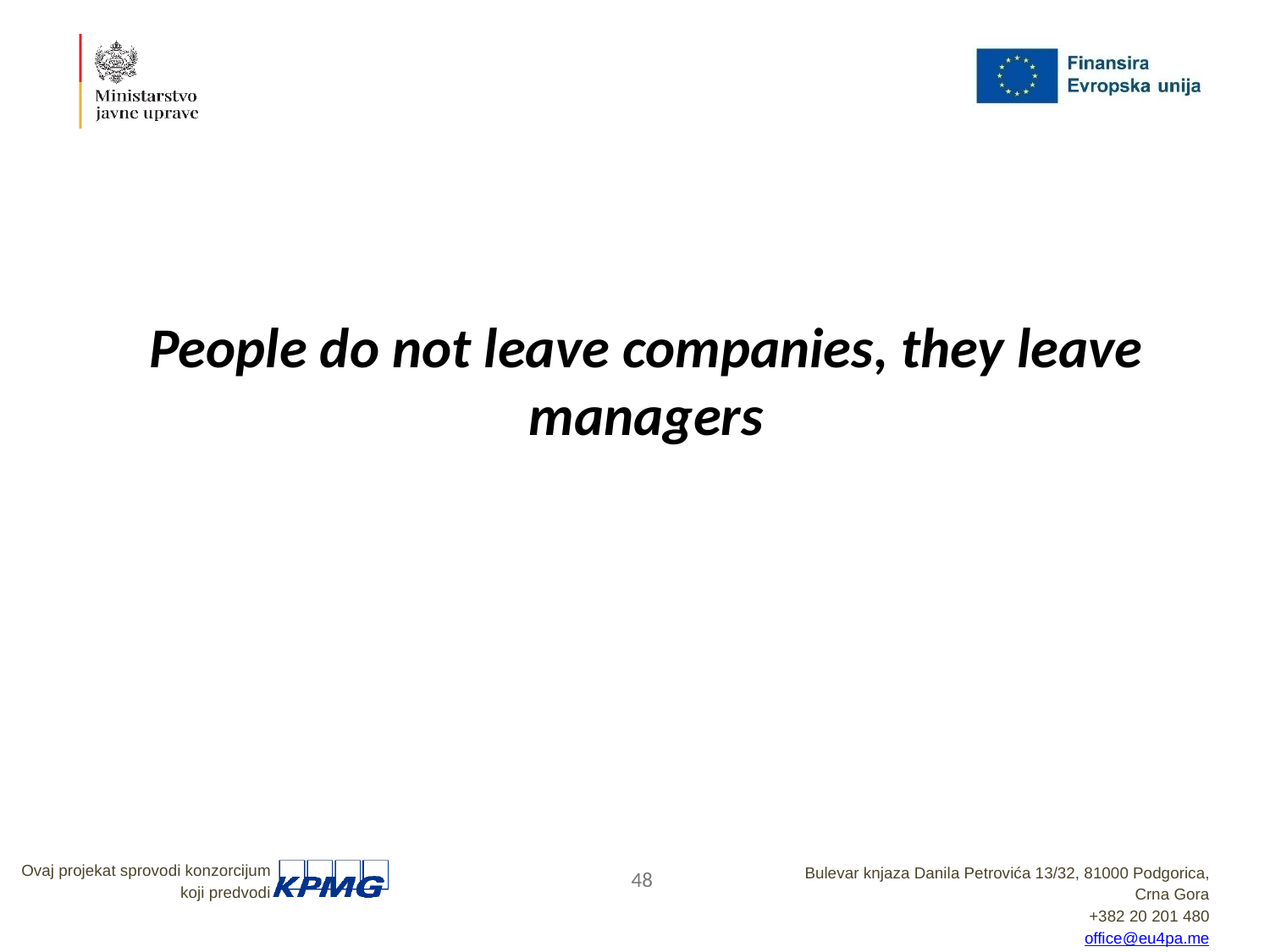

People do not leave companies, they leave managers
48